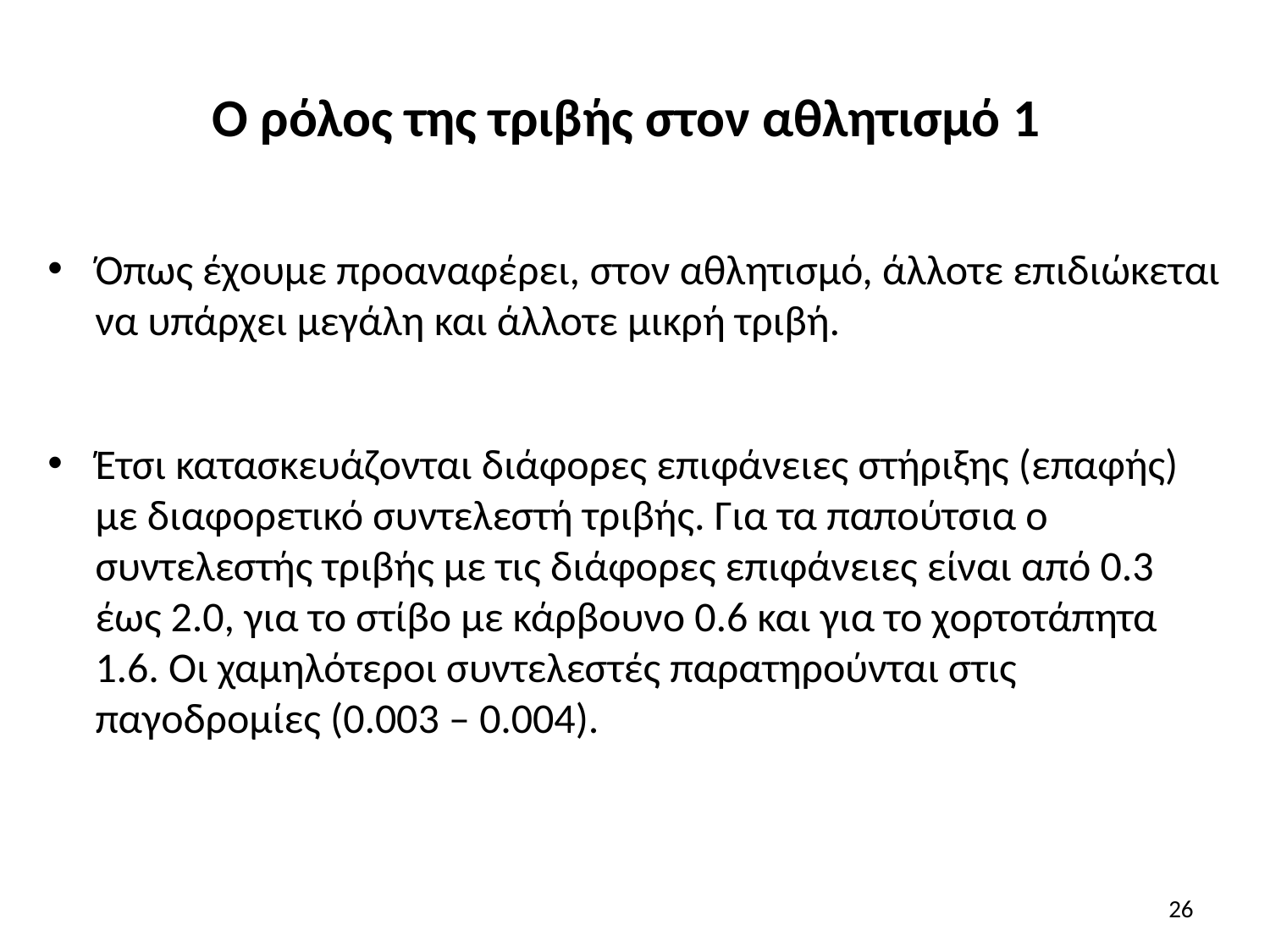

# Ο ρόλος της τριβής στον αθλητισμό 1
Όπως έχουμε προαναφέρει, στον αθλητισμό, άλλοτε επιδιώκεται να υπάρχει μεγάλη και άλλοτε μικρή τριβή.

Έτσι κατασκευάζονται διάφορες επιφάνειες στήριξης (επαφής) με διαφορετικό συντελεστή τριβής. Για τα παπούτσια ο συντελεστής τριβής με τις διάφορες επιφάνειες είναι από 0.3 έως 2.0, για το στίβο με κάρβουνο 0.6 και για το χορτοτάπητα 1.6. Οι χαμηλότεροι συντελεστές παρατηρούνται στις παγοδρομίες (0.003 – 0.004).

26